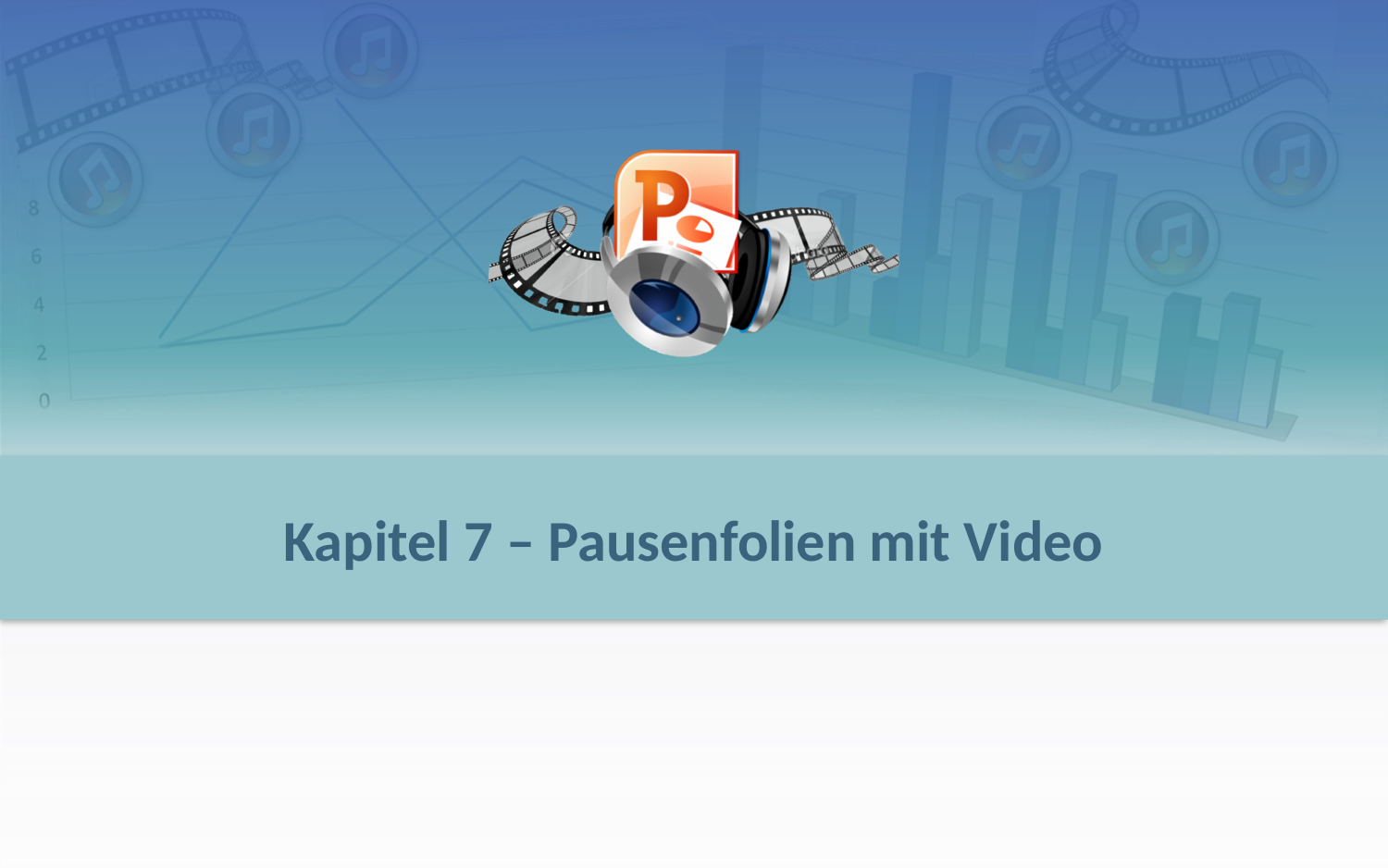

# Kapitel 7 – Pausenfolien mit Video